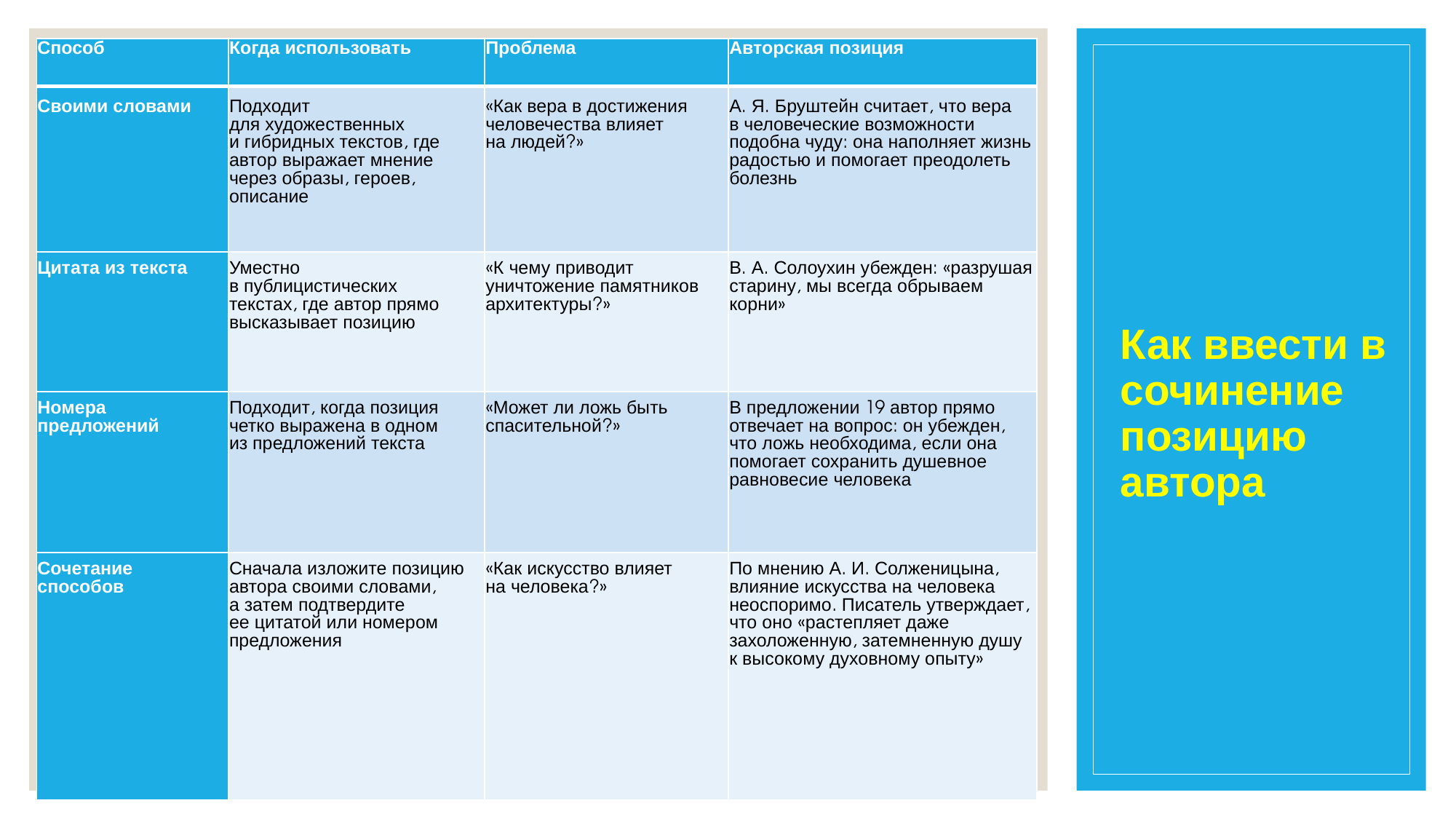

| Способ | Когда использовать | Проблема | Авторская позиция |
| --- | --- | --- | --- |
| Своими словами | Подходит для художественных и гибридных текстов, где автор выражает мнение через образы, героев, описание | «Как вера в достижения человечества влияет на людей?» | А. Я. Бруштейн считает, что вера в человеческие возможности подобна чуду: она наполняет жизнь радостью и помогает преодолеть болезнь |
| Цитата из текста | Уместно в публицистических текстах, где автор прямо высказывает позицию | «К чему приводит уничтожение памятников архитектуры?» | В. А. Солоухин убежден: «разрушая старину, мы всегда обрываем корни» |
| Номера предложений | Подходит, когда позиция четко выражена в одном из предложений текста | «Может ли ложь быть спасительной?» | В предложении 19 автор прямо отвечает на вопрос: он убежден, что ложь необходима, если она помогает сохранить душевное равновесие человека |
| Сочетание способов | Сначала изложите позицию автора своими словами, а затем подтвердите ее цитатой или номером предложения | «Как искусство влияет на человека?» | По мнению А. И. Солженицына, влияние искусства на человека неоспоримо. Писатель утверждает, что оно «растепляет даже захоложенную, затемненную душу к высокому духовному опыту» |
# Как ввести в сочинение позицию автора